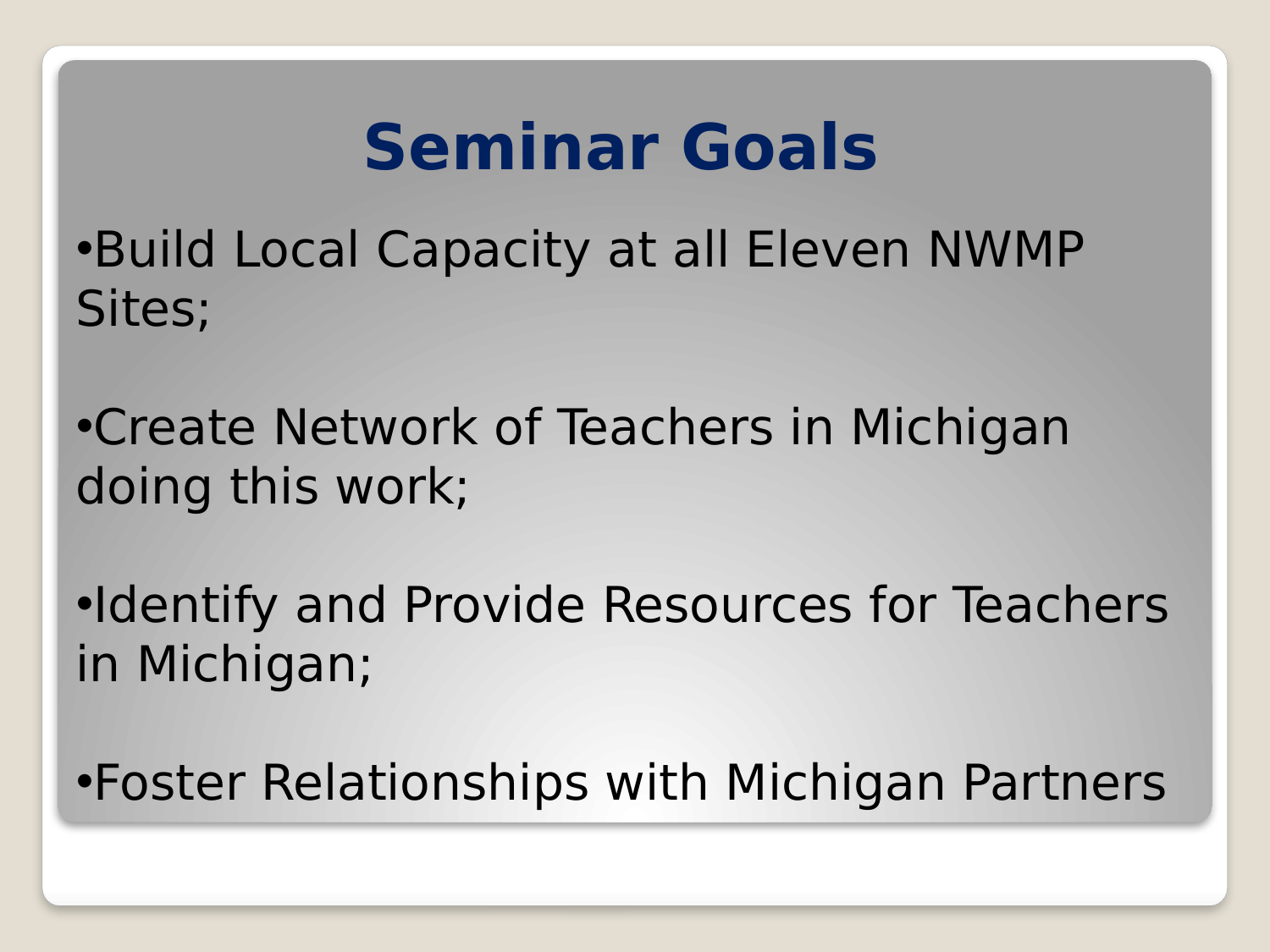

# Seminar Goals
Build Local Capacity at all Eleven NWMP Sites;

Create Network of Teachers in Michigan doing this work;

Identify and Provide Resources for Teachers in Michigan;

Foster Relationships with Michigan Partners